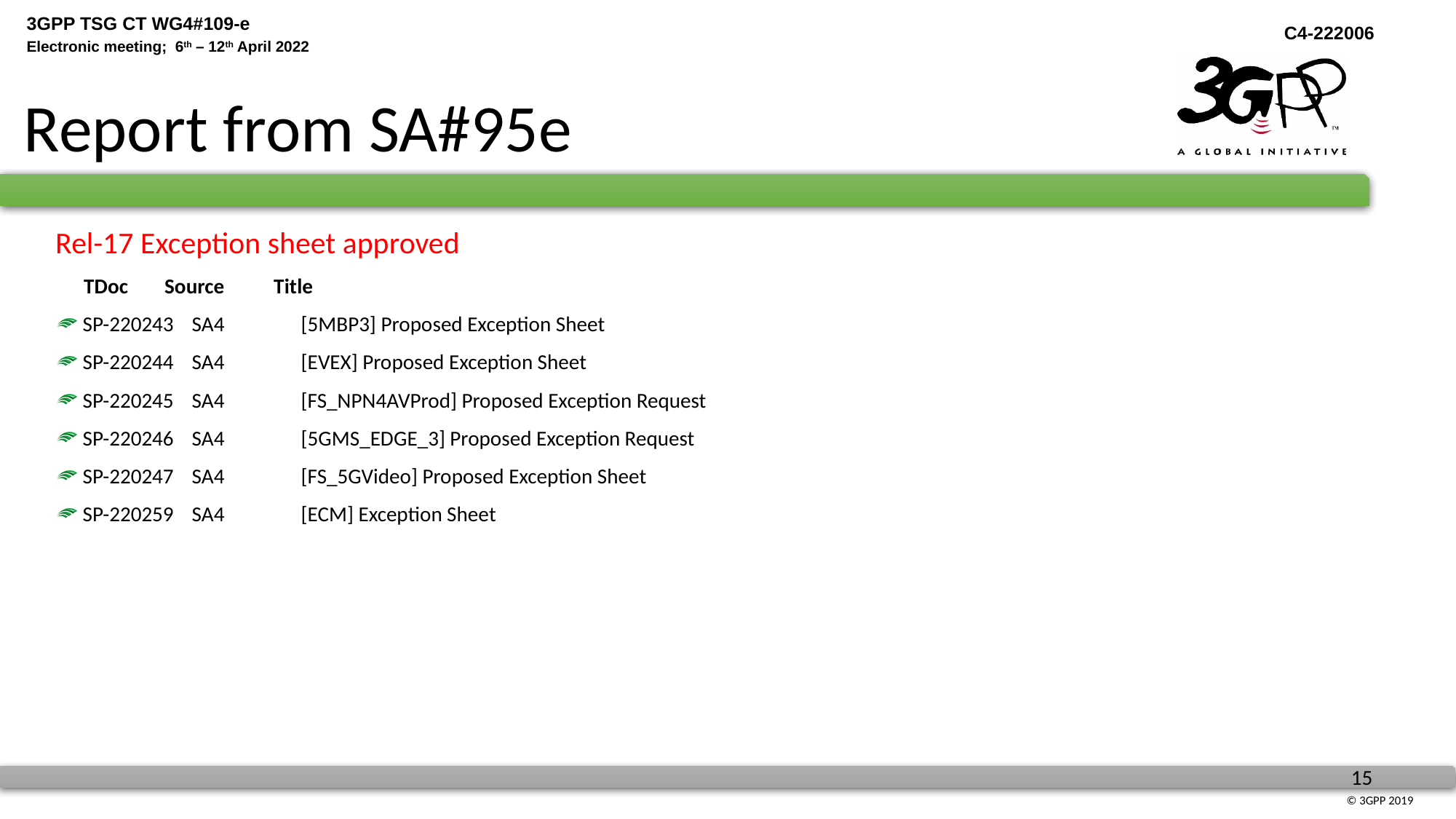

# Report from SA#95e
Rel-17 Exception sheet approved
      TDoc	Source	Title
SP-220243	SA4	[5MBP3] Proposed Exception Sheet
SP-220244	SA4	[EVEX] Proposed Exception Sheet
SP-220245	SA4	[FS_NPN4AVProd] Proposed Exception Request
SP-220246	SA4	[5GMS_EDGE_3] Proposed Exception Request
SP-220247	SA4	[FS_5GVideo] Proposed Exception Sheet
SP-220259	SA4	[ECM] Exception Sheet